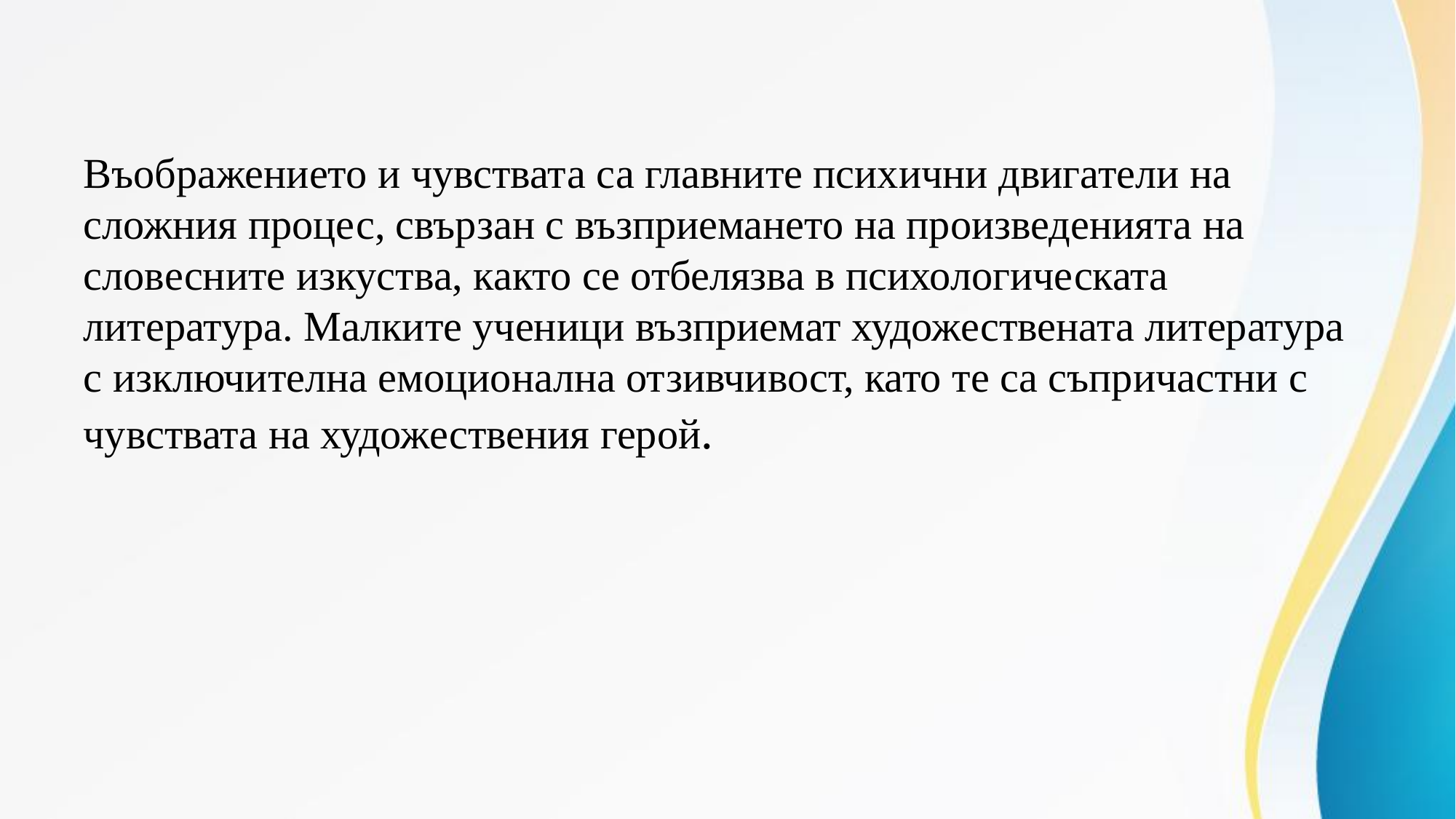

Въображението и чувствата са главните психични двигатели на сложния процес, свързан с възприемането на произведенията на словесните изкуства, както се отбелязва в психологическата литература. Малките ученици възприемат художествената литература с изключителна емоционална отзивчивост, като те са съпричастни с чувствата на художествения герой.